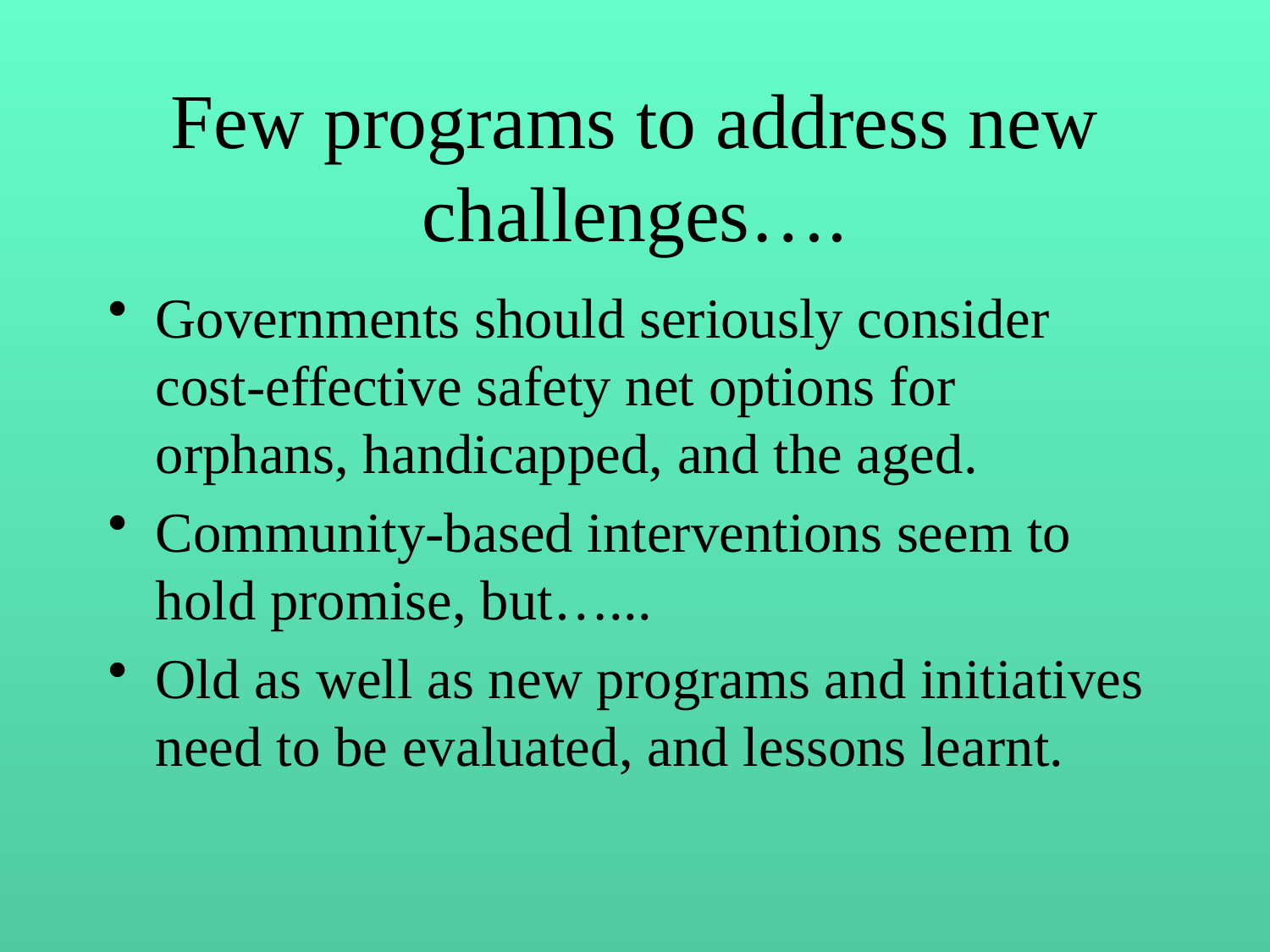

# Few programs to address new challenges….
Governments should seriously consider cost-effective safety net options for orphans, handicapped, and the aged.
Community-based interventions seem to hold promise, but…...
Old as well as new programs and initiatives need to be evaluated, and lessons learnt.